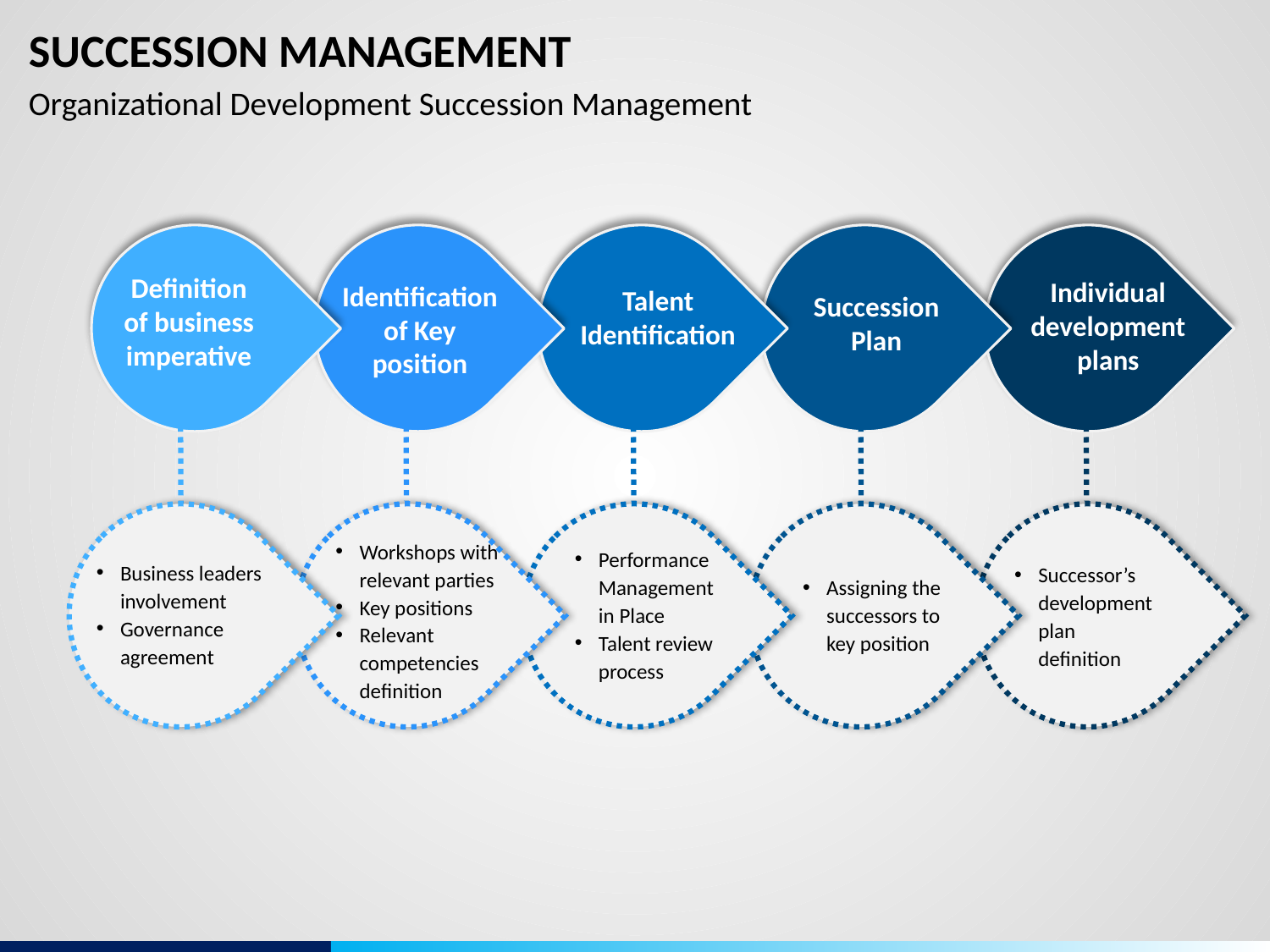

# SUCCESSION MANAGEMENT
Organizational Development Succession Management

Definition of business imperative
Individual development plans
Identification of Key position
Talent Identification
Succession Plan

Workshops with relevant parties
Key positions
Relevant competencies definition
Performance Management in Place
Talent review process
Business leaders involvement
Governance agreement
Successor’s development plan definition
Assigning the successors to key position